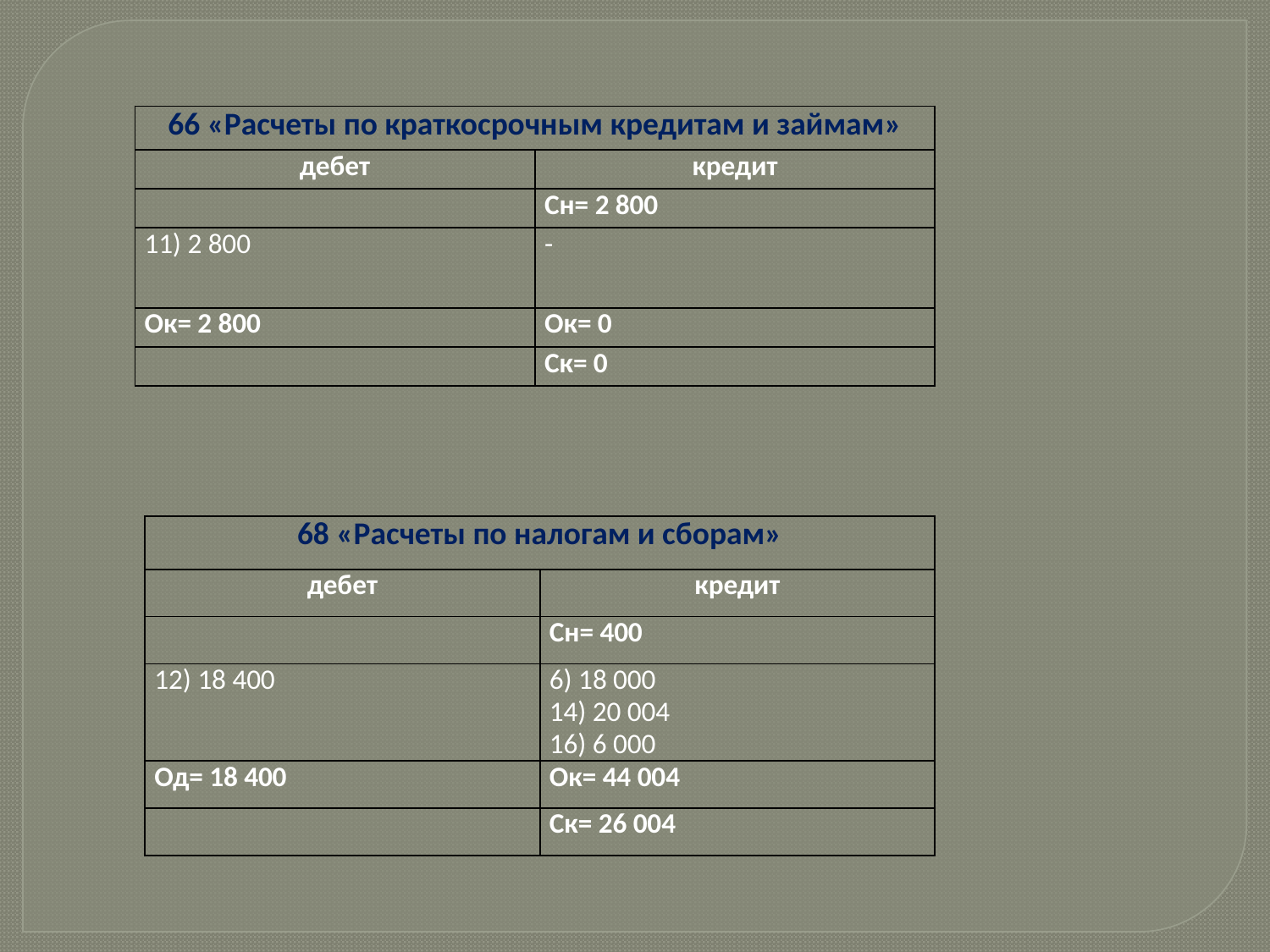

| 66 «Расчеты по краткосрочным кредитам и займам» |  |
| --- | --- |
| дебет | кредит |
|  | Сн= 2 800 |
| 11) 2 800 | - |
| Ок= 2 800 | Ок= 0 |
|  | Ск= 0 |
| 68 «Расчеты по налогам и сборам» |  |
| --- | --- |
| дебет | кредит |
|  | Сн= 400 |
| 12) 18 400 | 6) 18 000 14) 20 004 16) 6 000 |
| Од= 18 400 | Ок= 44 004 |
|  | Ск= 26 004 |